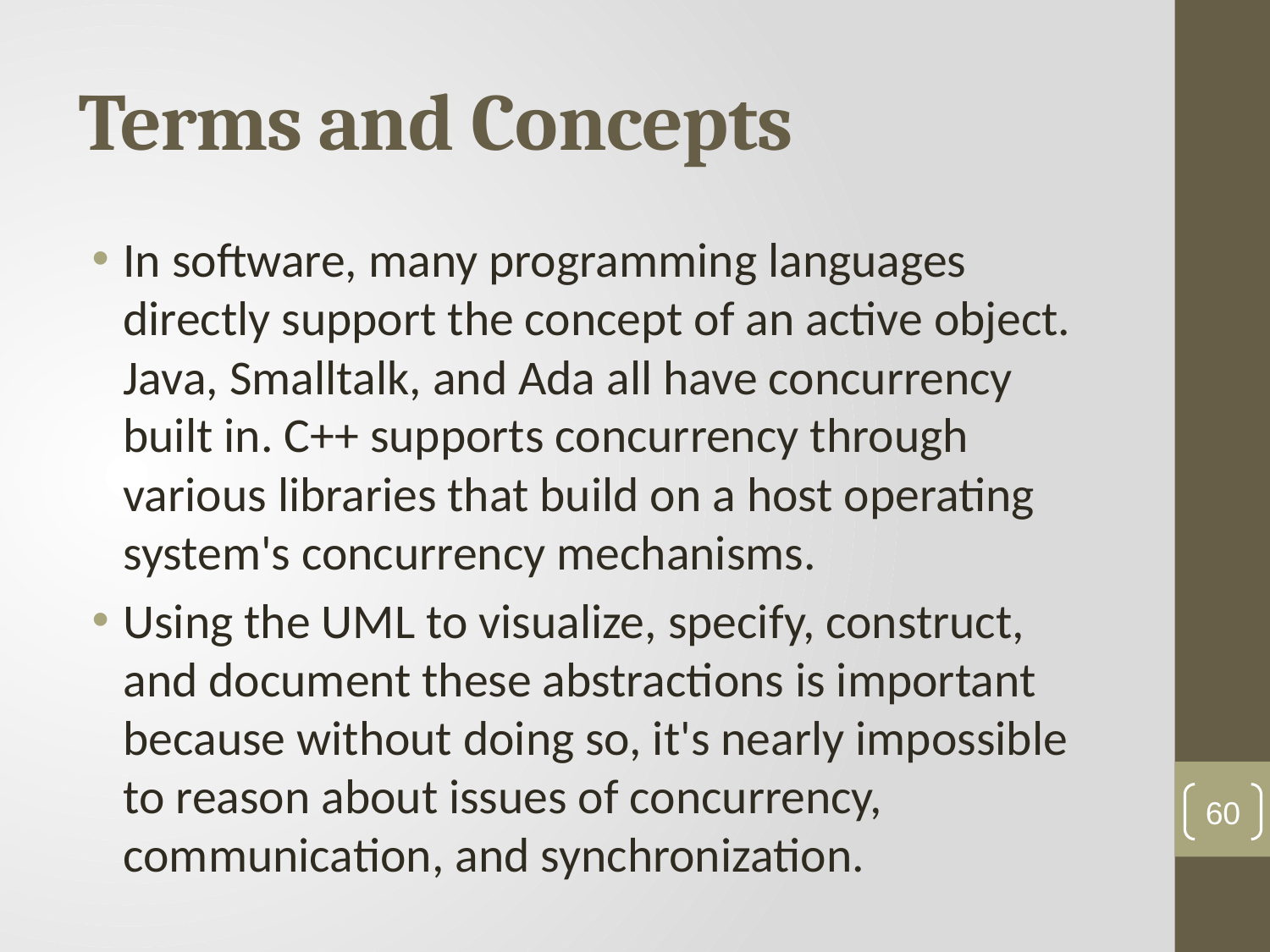

# Terms and Concepts
In software, many programming languages directly support the concept of an active object. Java, Smalltalk, and Ada all have concurrency built in. C++ supports concurrency through various libraries that build on a host operating system's concurrency mechanisms.
Using the UML to visualize, specify, construct, and document these abstractions is important because without doing so, it's nearly impossible to reason about issues of concurrency, communication, and synchronization.
60